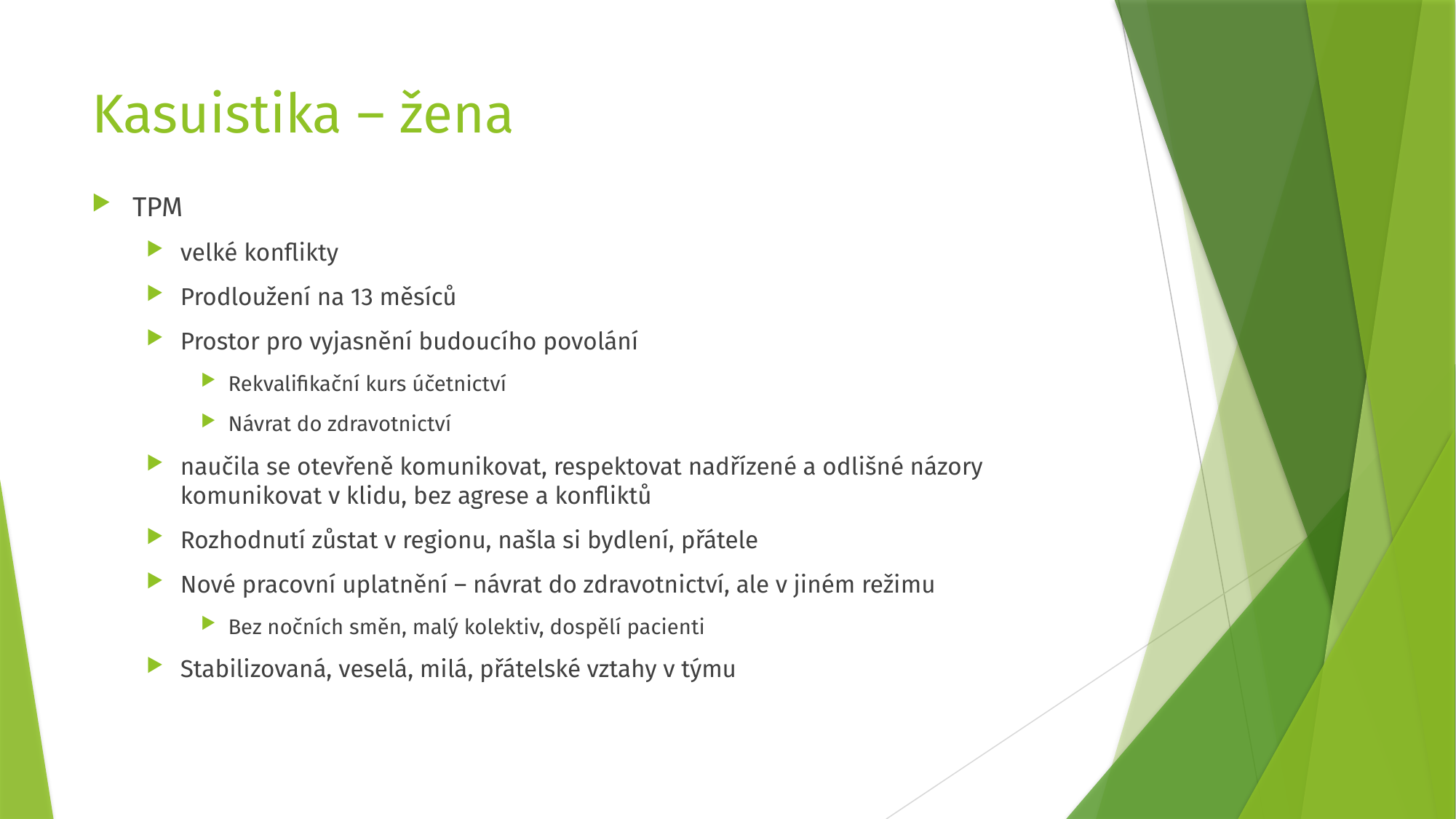

# Kasuistika – žena
TPM
velké konflikty
Prodloužení na 13 měsíců
Prostor pro vyjasnění budoucího povolání
Rekvalifikační kurs účetnictví
Návrat do zdravotnictví
naučila se otevřeně komunikovat, respektovat nadřízené a odlišné názory komunikovat v klidu, bez agrese a konfliktů
Rozhodnutí zůstat v regionu, našla si bydlení, přátele
Nové pracovní uplatnění – návrat do zdravotnictví, ale v jiném režimu
Bez nočních směn, malý kolektiv, dospělí pacienti
Stabilizovaná, veselá, milá, přátelské vztahy v týmu